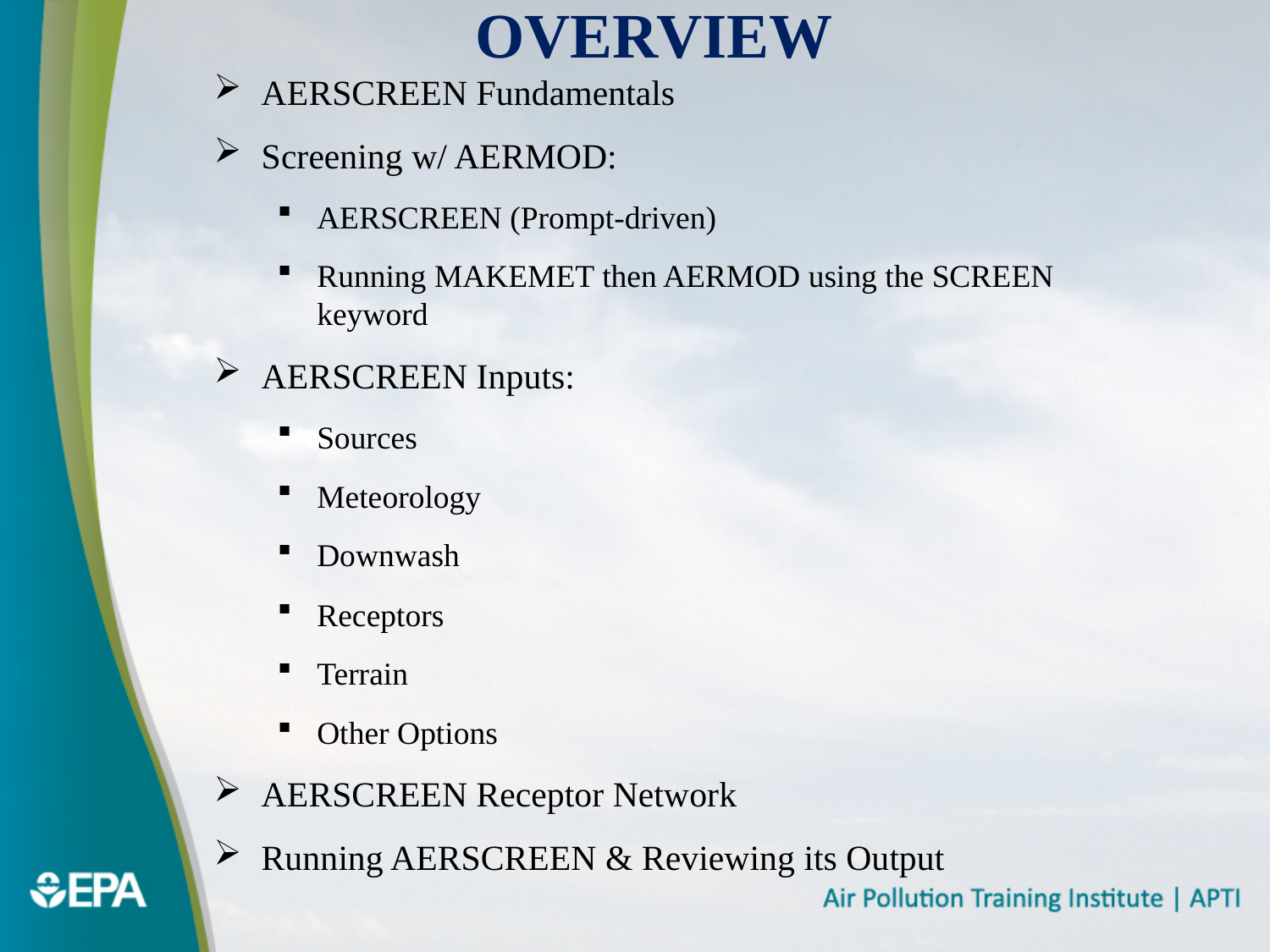

# Overview
AERSCREEN Fundamentals
Screening w/ AERMOD:
AERSCREEN (Prompt-driven)
Running MAKEMET then AERMOD using the SCREEN keyword
AERSCREEN Inputs:
Sources
Meteorology
Downwash
Receptors
Terrain
Other Options
AERSCREEN Receptor Network
Running AERSCREEN & Reviewing its Output